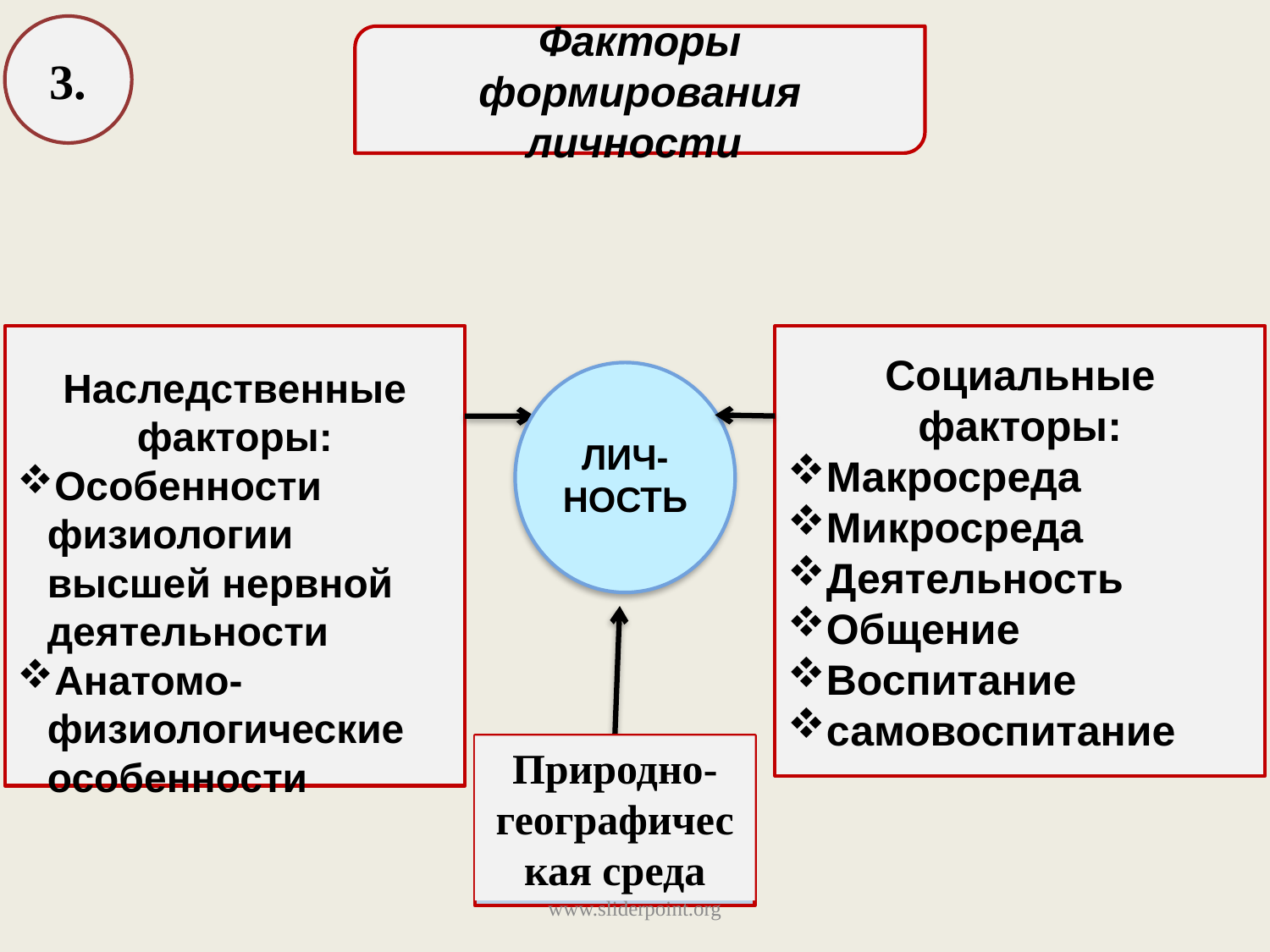

3.
Факторы формирования личности

Наследственные факторы:
Особенности физиологии высшей нервной деятельности
Анатомо-физиологические особенности

Социальные факторы:
Макросреда
Микросреда
Деятельность
Общение
Воспитание
самовоспитание
ЛИЧ-НОСТЬ

Природно-географическая среда
www.sliderpoint.org